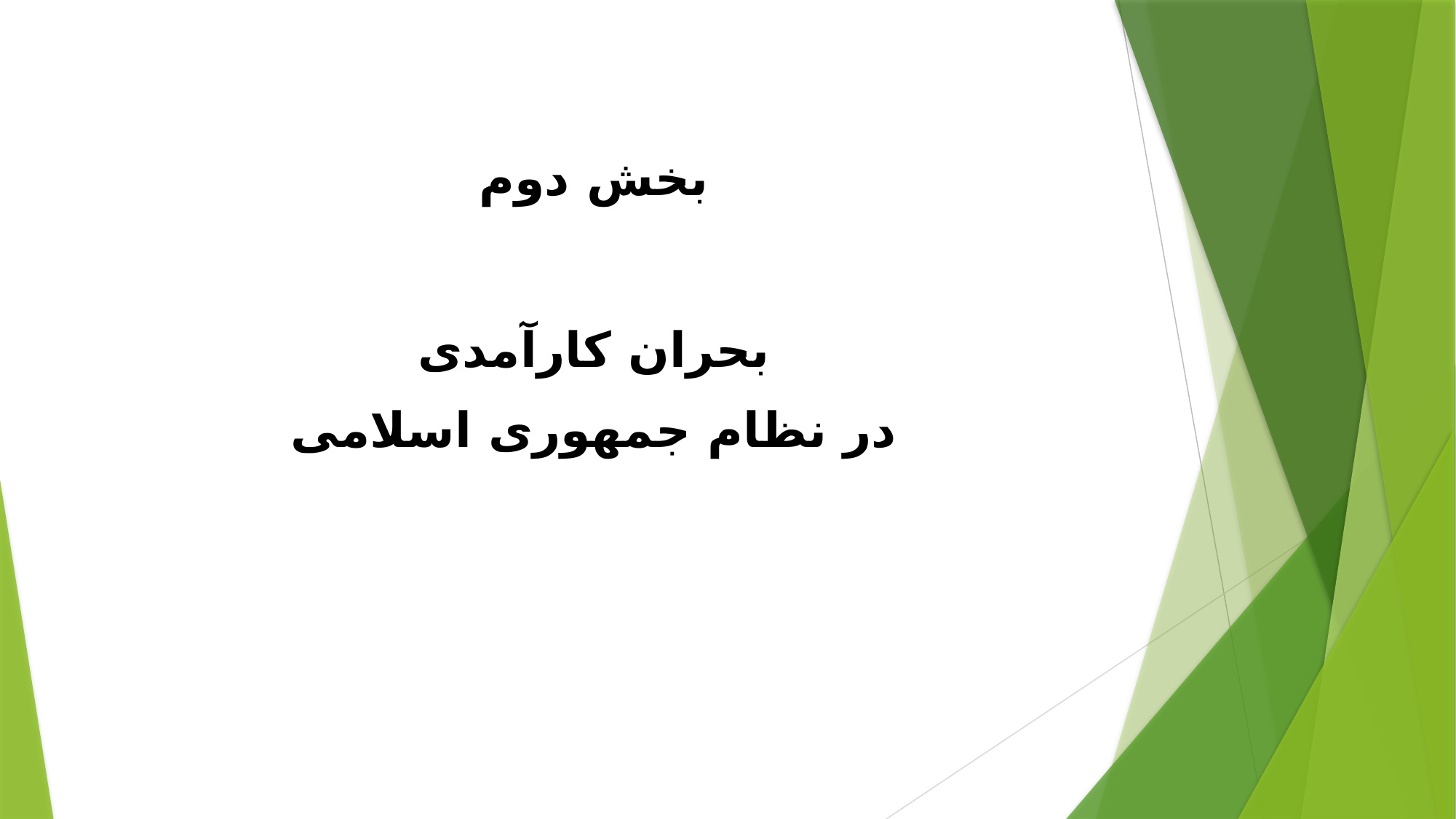

# بخش دوم

بحران کارآمدی
در نظام جمهوری اسلامی